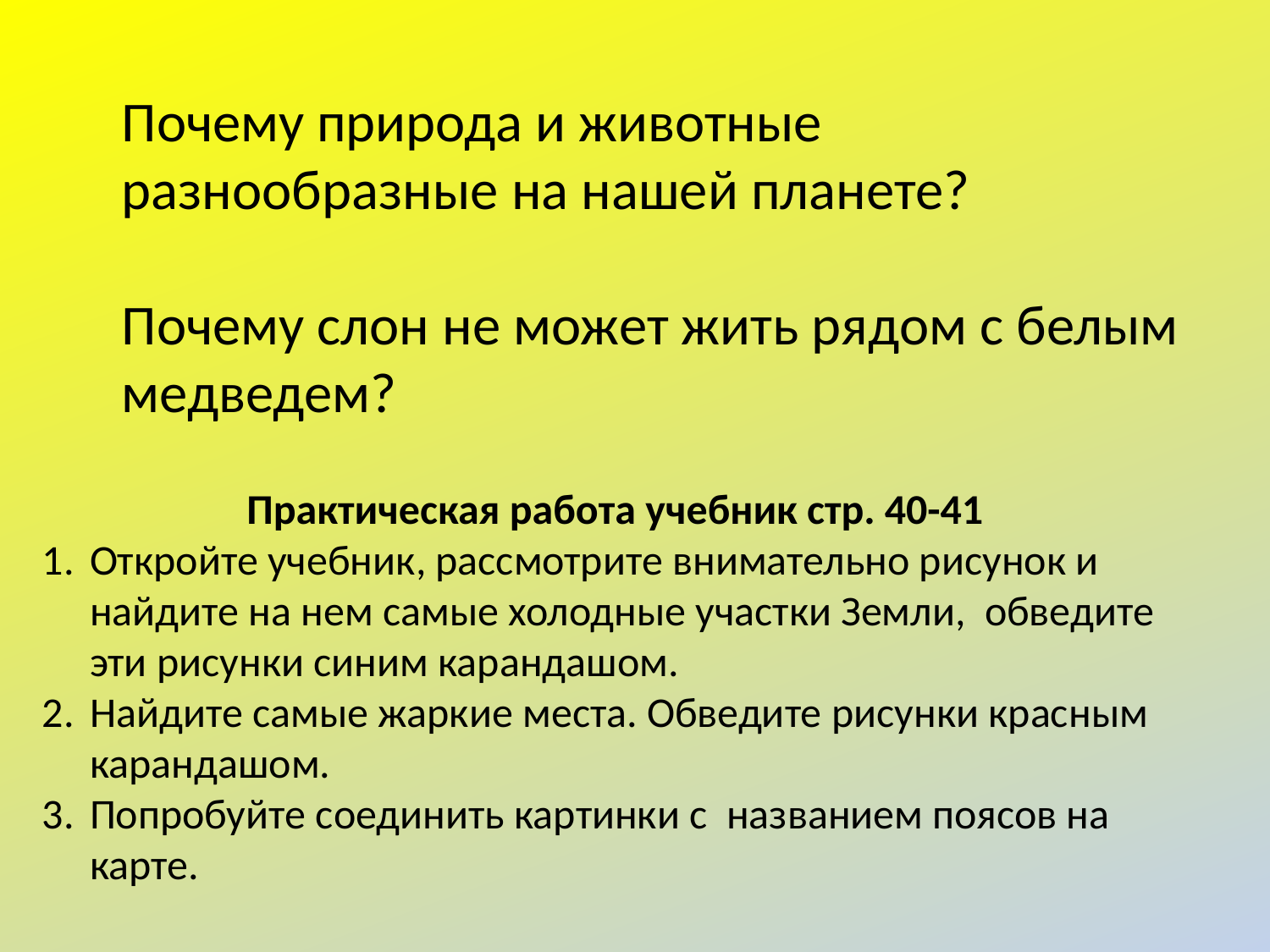

Почему природа и животные разнообразные на нашей планете?

Почему слон не может жить рядом с белым медведем?
Практическая работа учебник стр. 40-41
Откройте учебник, рассмотрите внимательно рисунок и найдите на нем самые холодные участки Земли,  обведите эти рисунки синим карандашом.
Найдите самые жаркие места. Обведите рисунки красным карандашом.
Попробуйте соединить картинки с  названием поясов на карте.